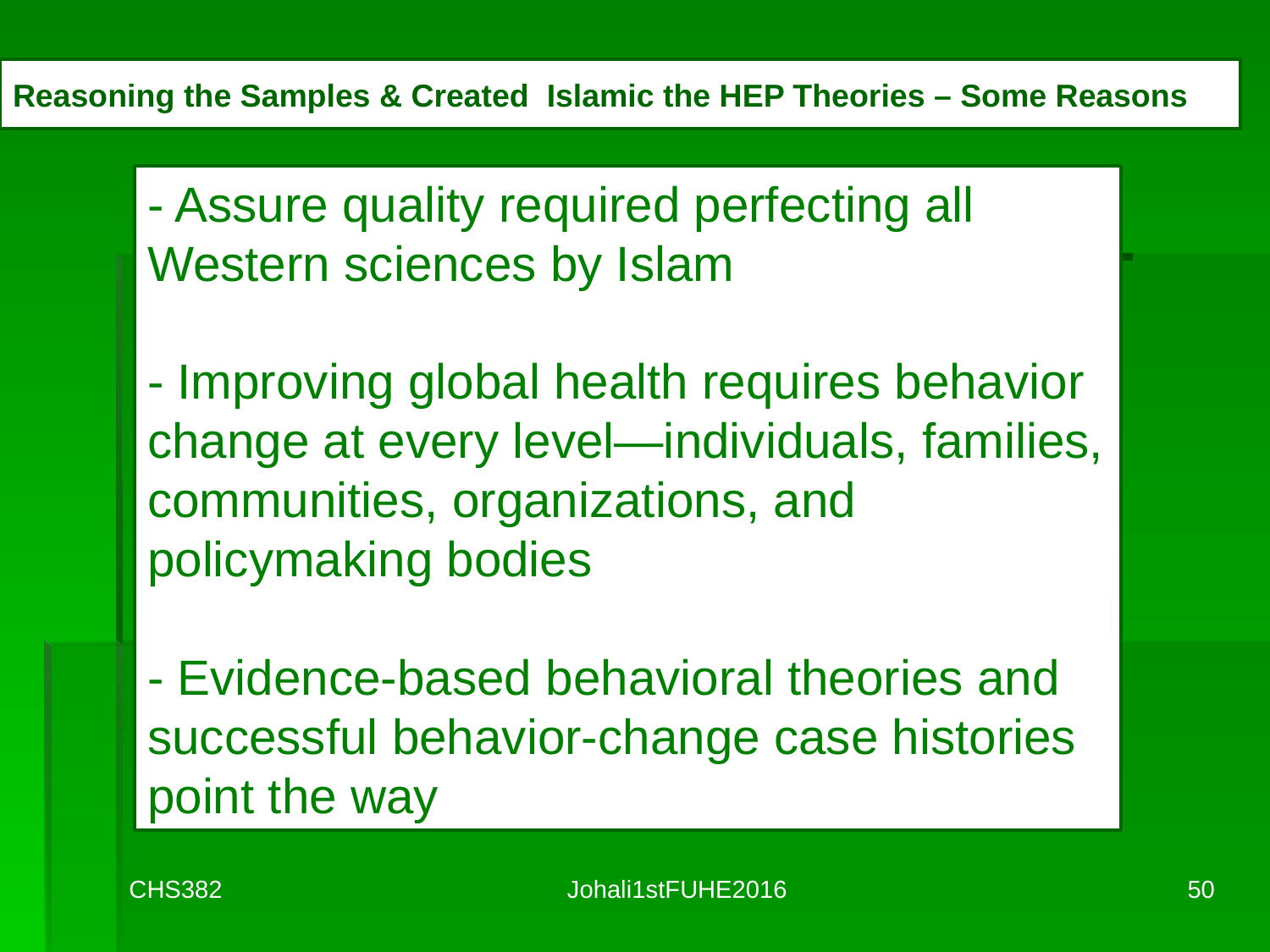

# Reasoning the Samples & Created  Islamic the HEP Theories – Some Reasons
- Assure quality required perfecting all Western sciences by Islam

- Improving global health requires behavior change at every level—individuals, families, communities, organizations, and policymaking bodies

- Evidence-based behavioral theories and successful behavior-change case histories point the way
CHS382
Johali1stFUHE2016
50